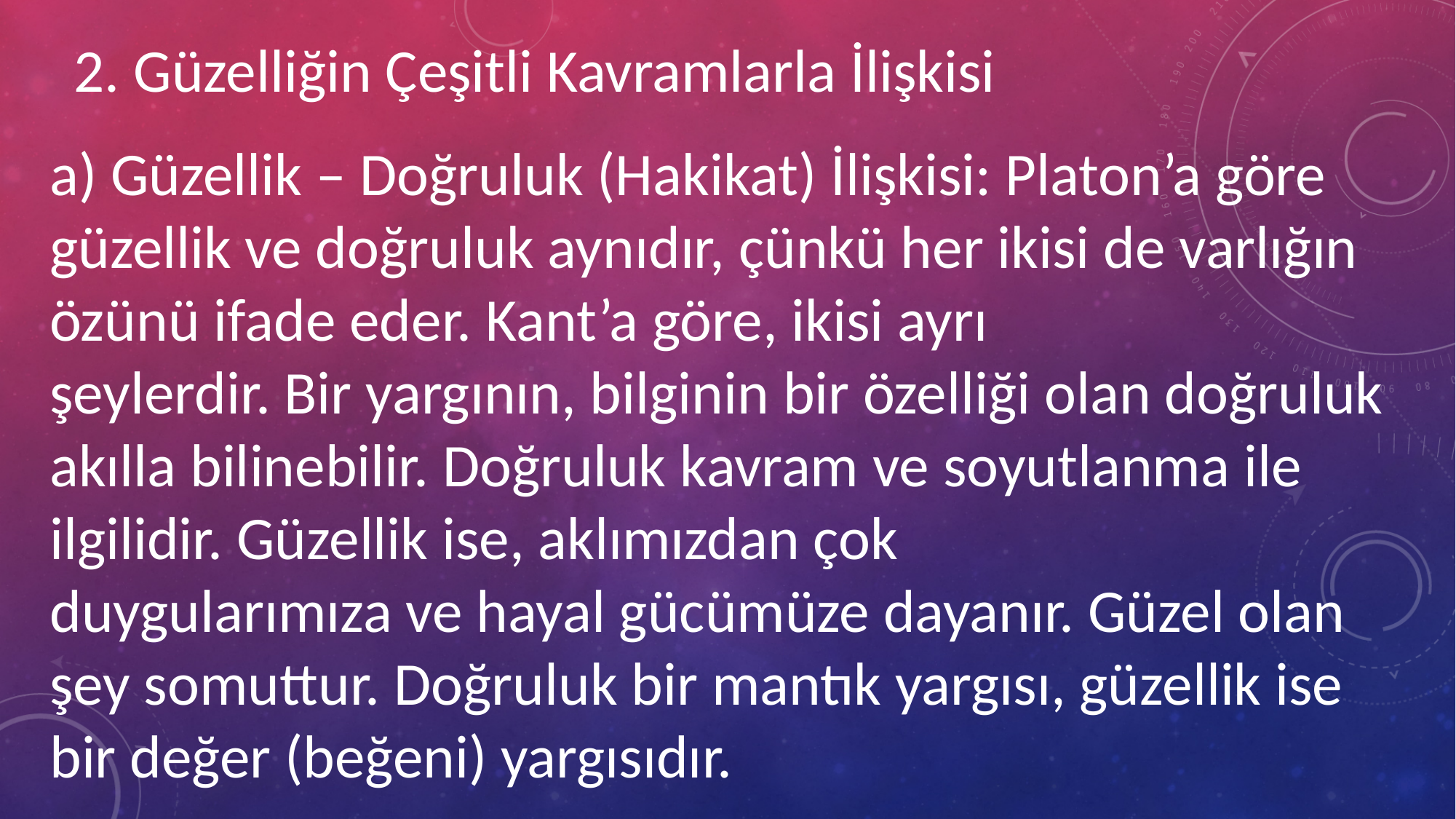

2. Güzelliğin Çeşitli Kavramlarla İlişkisi

a) Güzellik – Doğruluk (Hakikat) İlişkisi: Platon’a göre güzellik ve doğruluk aynıdır, çünkü her ikisi de varlığın özünü ifade eder. Kant’a göre, ikisi ayrı
şeylerdir. Bir yargının, bilginin bir özelliği olan doğruluk akılla bilinebilir. Doğruluk kavram ve soyutlanma ile ilgilidir. Güzellik ise, aklımızdan çok
duygularımıza ve hayal gücümüze dayanır. Güzel olan şey somuttur. Doğruluk bir mantık yargısı, güzellik ise bir değer (beğeni) yargısıdır.